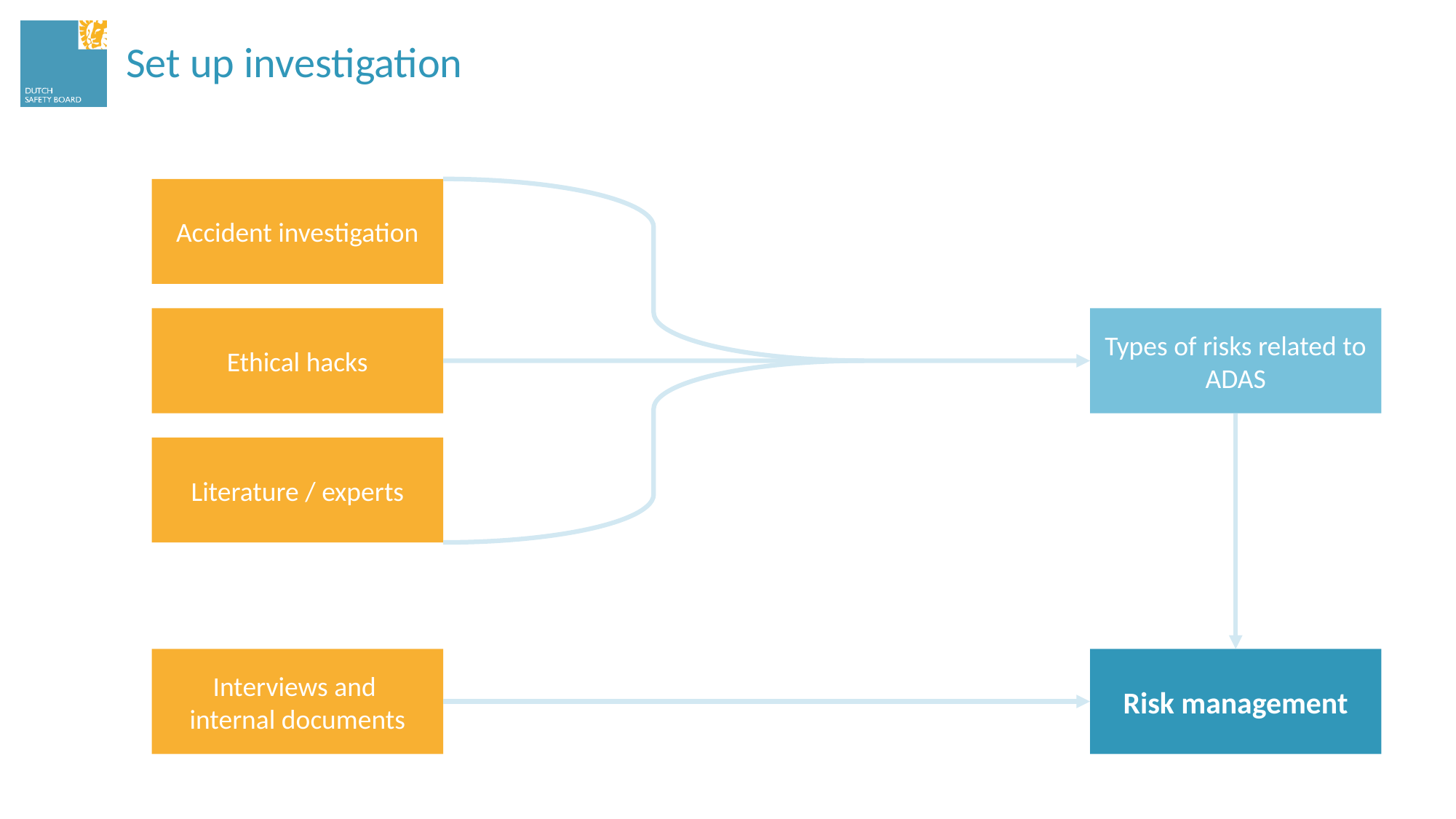

# Set up investigation

Accident investigation
Ethical hacks
Types of risks related to ADAS
Literature / experts
Interviews and
internal documents
Risk management